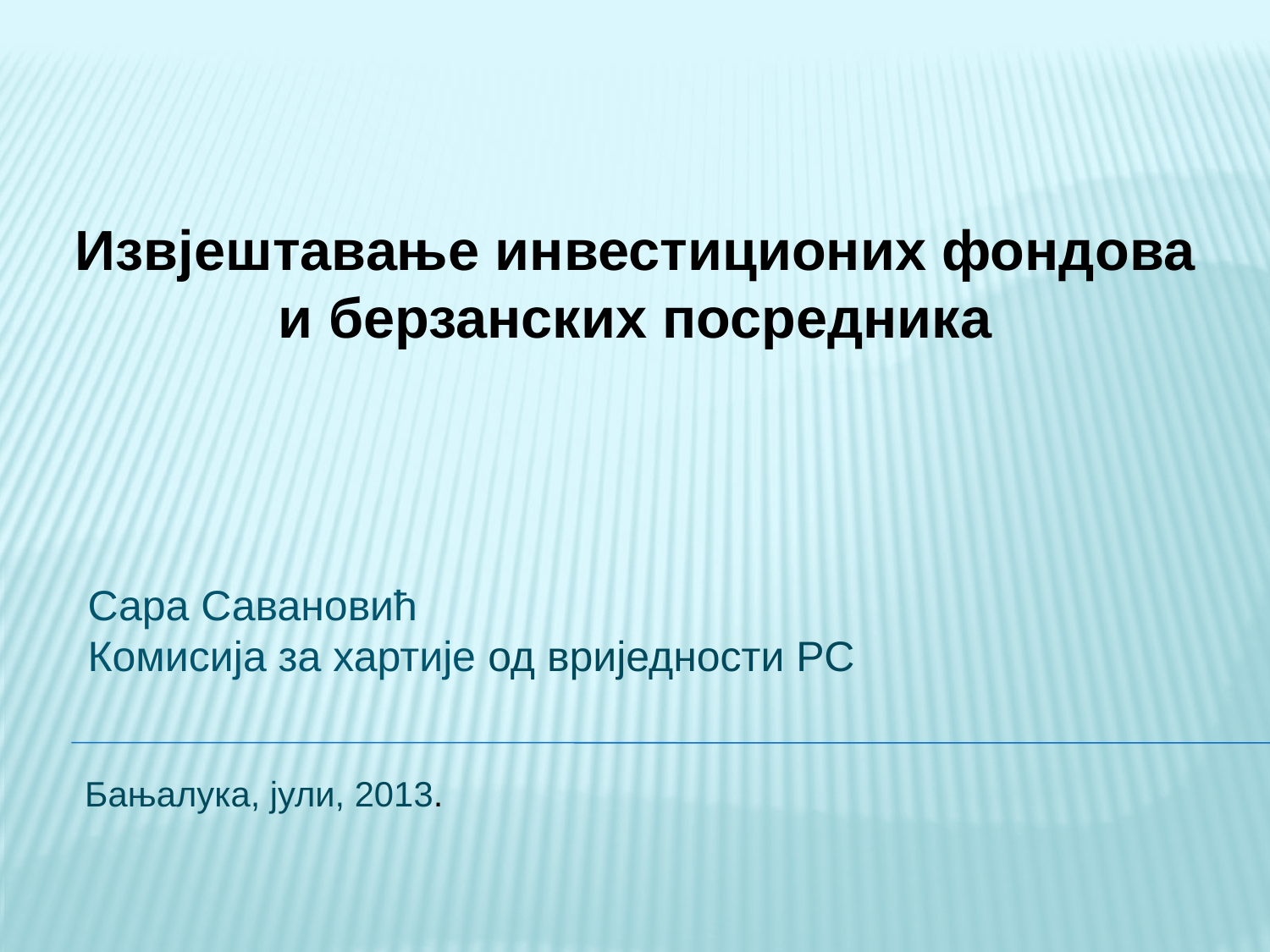

Извјештавање инвестиционих фондова и берзанских посредника
Сара Савановић
Комисијa за хартије од вриједности РС
Бањалука, јули, 2013.